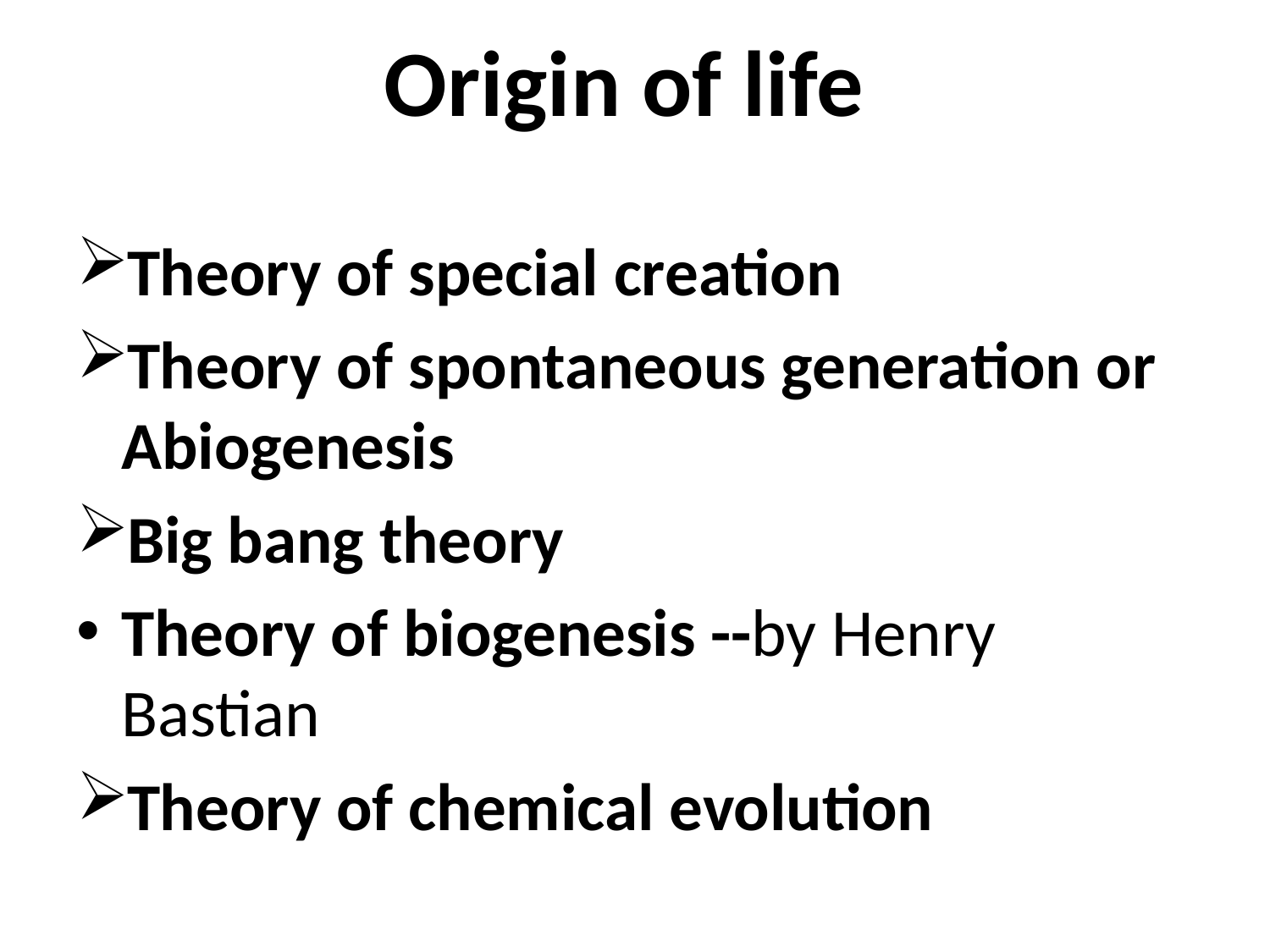

# Origin of life
Theory of special creation
Theory of spontaneous generation or Abiogenesis
Big bang theory
Theory of biogenesis --by Henry Bastian
Theory of chemical evolution